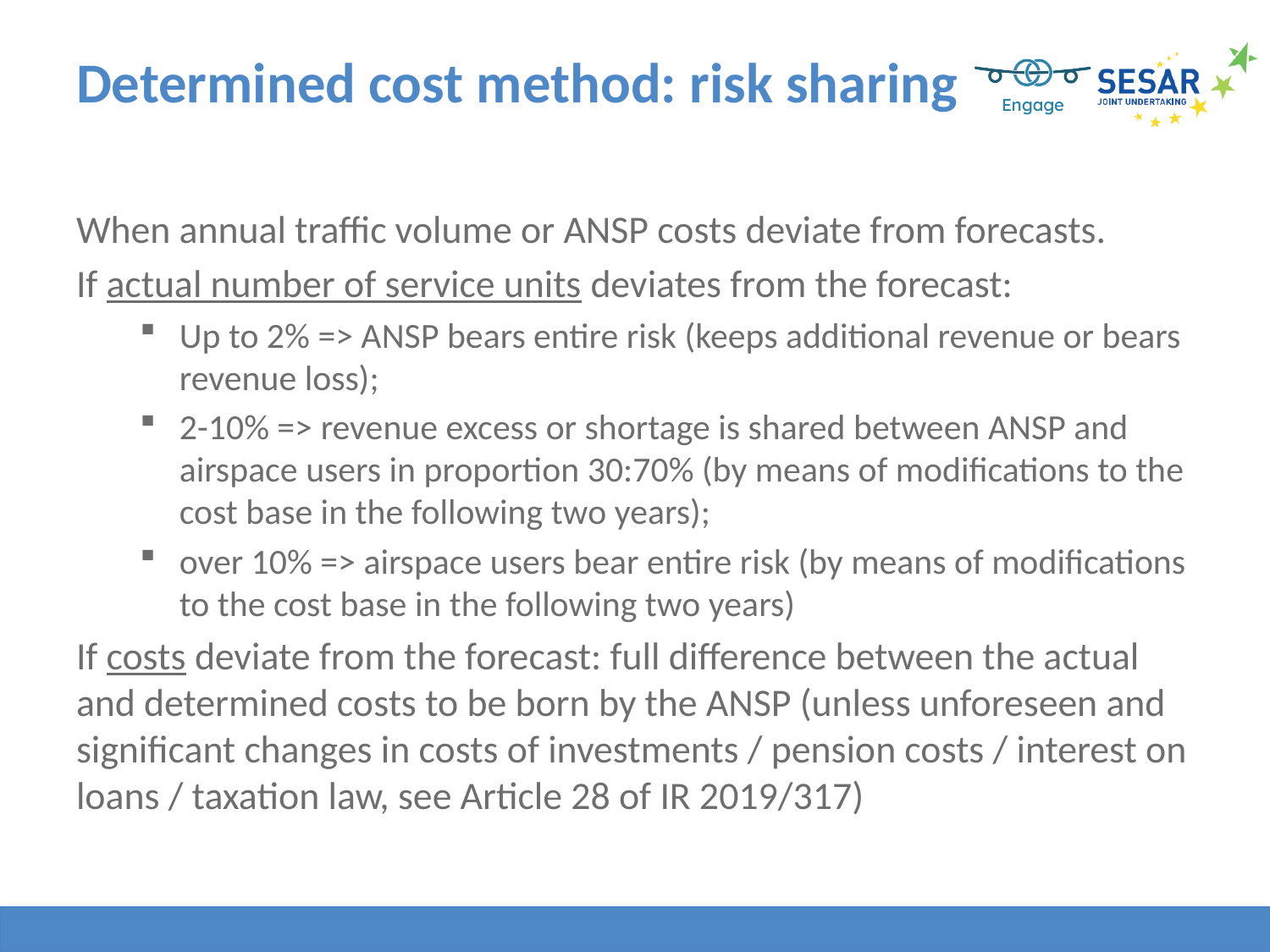

# Determined cost method: risk sharing
When annual traffic volume or ANSP costs deviate from forecasts.
If actual number of service units deviates from the forecast:
Up to 2% => ANSP bears entire risk (keeps additional revenue or bears revenue loss);
2-10% => revenue excess or shortage is shared between ANSP and airspace users in proportion 30:70% (by means of modifications to the cost base in the following two years);
over 10% => airspace users bear entire risk (by means of modifications to the cost base in the following two years)
If costs deviate from the forecast: full difference between the actual and determined costs to be born by the ANSP (unless unforeseen and significant changes in costs of investments / pension costs / interest on loans / taxation law, see Article 28 of IR 2019/317)